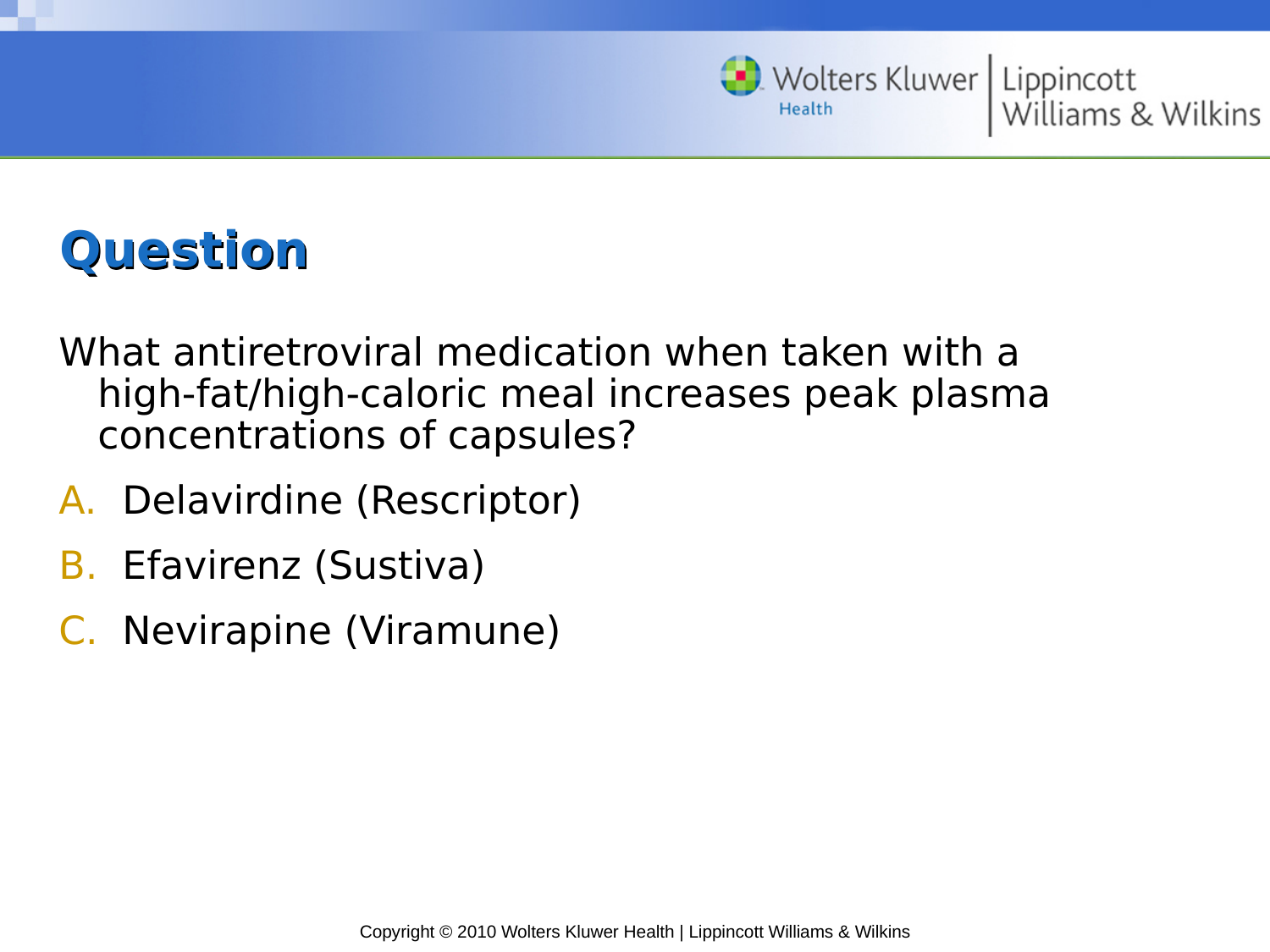

# Question
What antiretroviral medication when taken with a high-fat/high-caloric meal increases peak plasma concentrations of capsules?
Delavirdine (Rescriptor)
Efavirenz (Sustiva)
Nevirapine (Viramune)